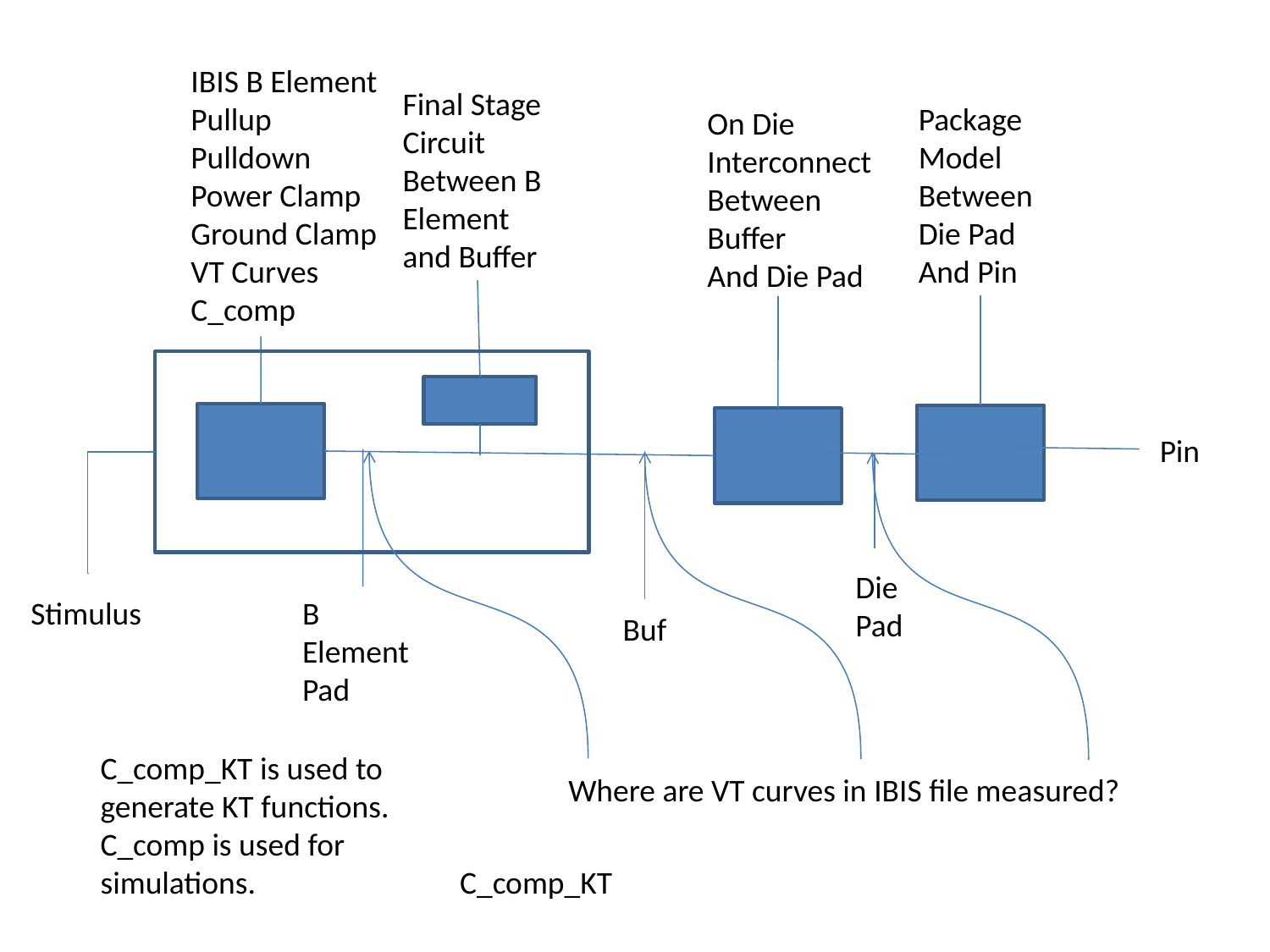

IBIS B Element
Pullup
Pulldown
Power Clamp
Ground Clamp
VT Curves
C_comp
Final Stage Circuit Between B Element and Buffer
Package Model
Between Die Pad
And Pin
On Die
Interconnect
Between Buffer
And Die Pad

Pin
Die Pad
Stimulus
B Element Pad
Buf
C_comp_KT is used to generate KT functions.
C_comp is used for simulations.
Where are VT curves in IBIS file measured?
C_comp_KT